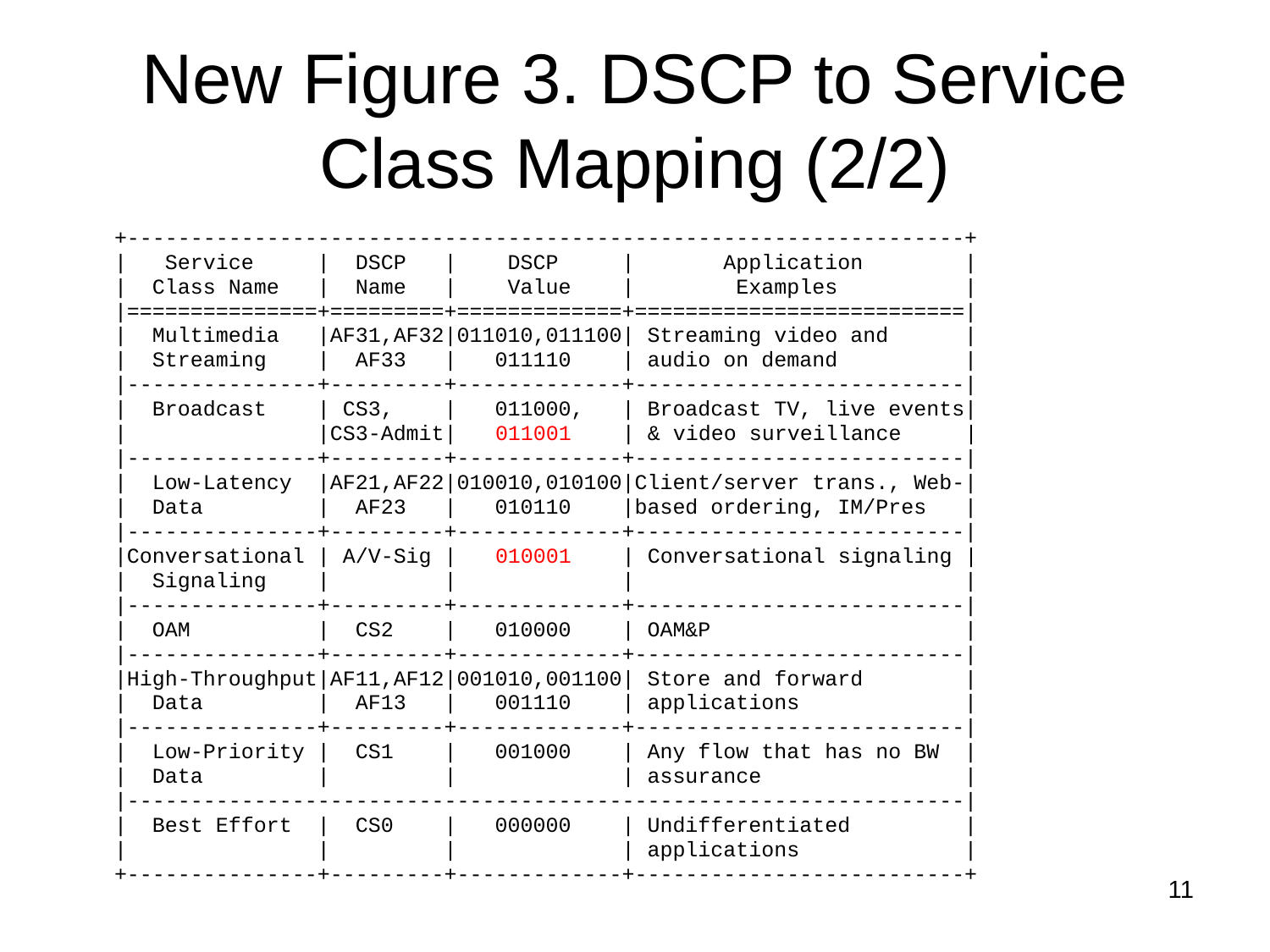

# New Figure 3. DSCP to Service Class Mapping (2/2)
   +------------------------------------------------------------------+
   |   Service     |  DSCP   |    DSCP     |       Application        |
   |  Class Name   |  Name   |    Value    |        Examples          |
   |===============+=========+=============+==========================|
   |  Multimedia   |AF31,AF32|011010,011100| Streaming video and      |
   |  Streaming    |  AF33   |   011110    | audio on demand          |
   |---------------+---------+-------------+--------------------------|
   |  Broadcast    | CS3,    |   011000,   | Broadcast TV, live events|
   |               |CS3-Admit|   011001    | & video surveillance     |
   |---------------+---------+-------------+--------------------------|
   |  Low-Latency  |AF21,AF22|010010,010100|Client/server trans., Web-|
   |  Data         |  AF23   |   010110    |based ordering, IM/Pres   |
   |---------------+---------+-------------+--------------------------|
   |Conversational | A/V-Sig |   010001    | Conversational signaling |
   |  Signaling    |         |             |                          |
   |---------------+---------+-------------+--------------------------|
   |  OAM          |  CS2    |   010000    | OAM&P                    |
   |---------------+---------+-------------+--------------------------|
   |High-Throughput|AF11,AF12|001010,001100| Store and forward        |
   |  Data         |  AF13   |   001110    | applications             |
   |---------------+---------+-------------+--------------------------|
   |  Low-Priority |  CS1    |   001000    | Any flow that has no BW  |
   |  Data         |         |             | assurance                |
   |------------------------------------------------------------------|
   |  Best Effort  |  CS0    |   000000    | Undifferentiated         |
   |               |         |             | applications             |
   +---------------+---------+-------------+--------------------------+
11